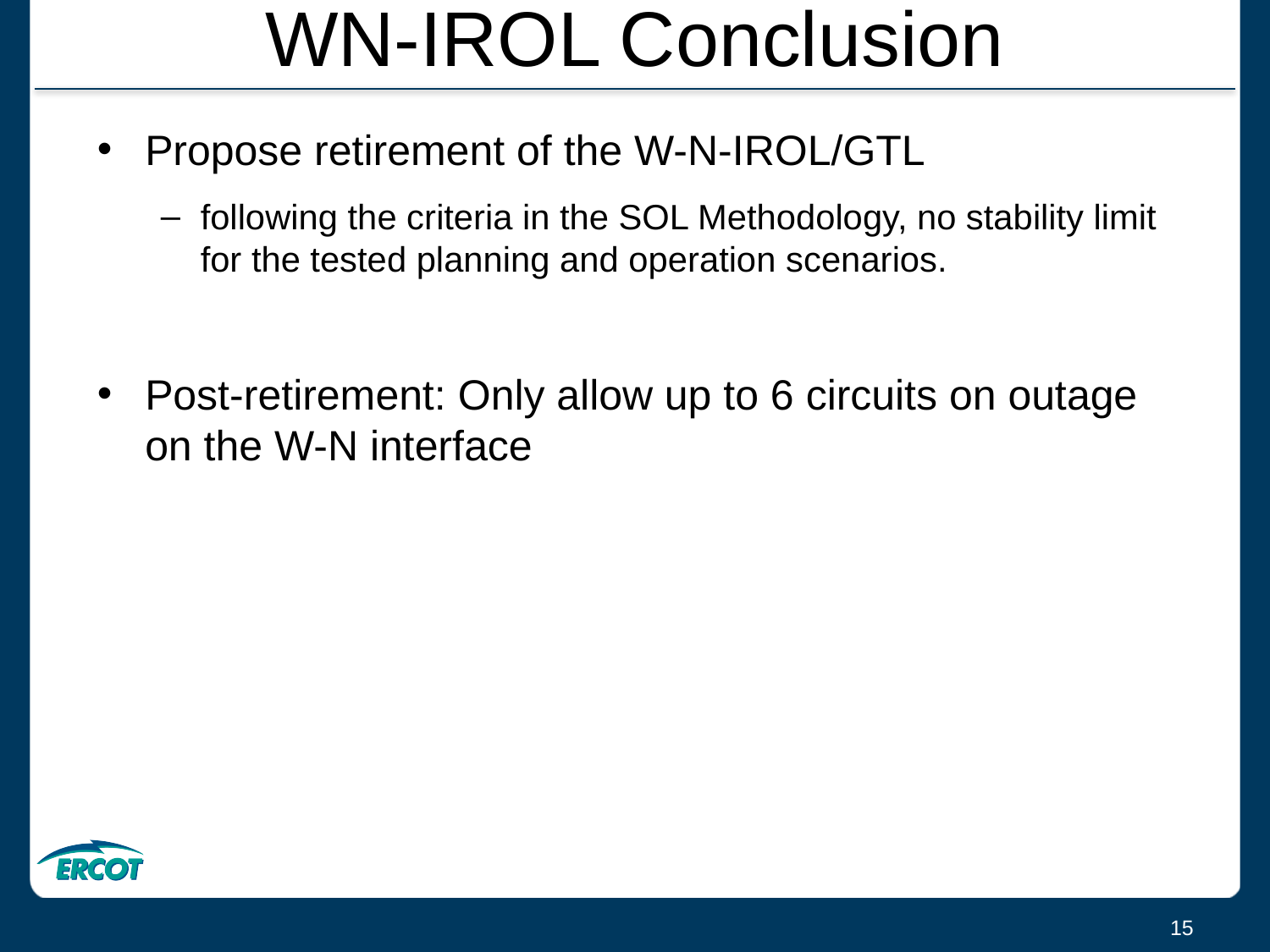

# WN-IROL Conclusion
Propose retirement of the W-N-IROL/GTL
following the criteria in the SOL Methodology, no stability limit for the tested planning and operation scenarios.

Post-retirement: Only allow up to 6 circuits on outage on the W-N interface
15